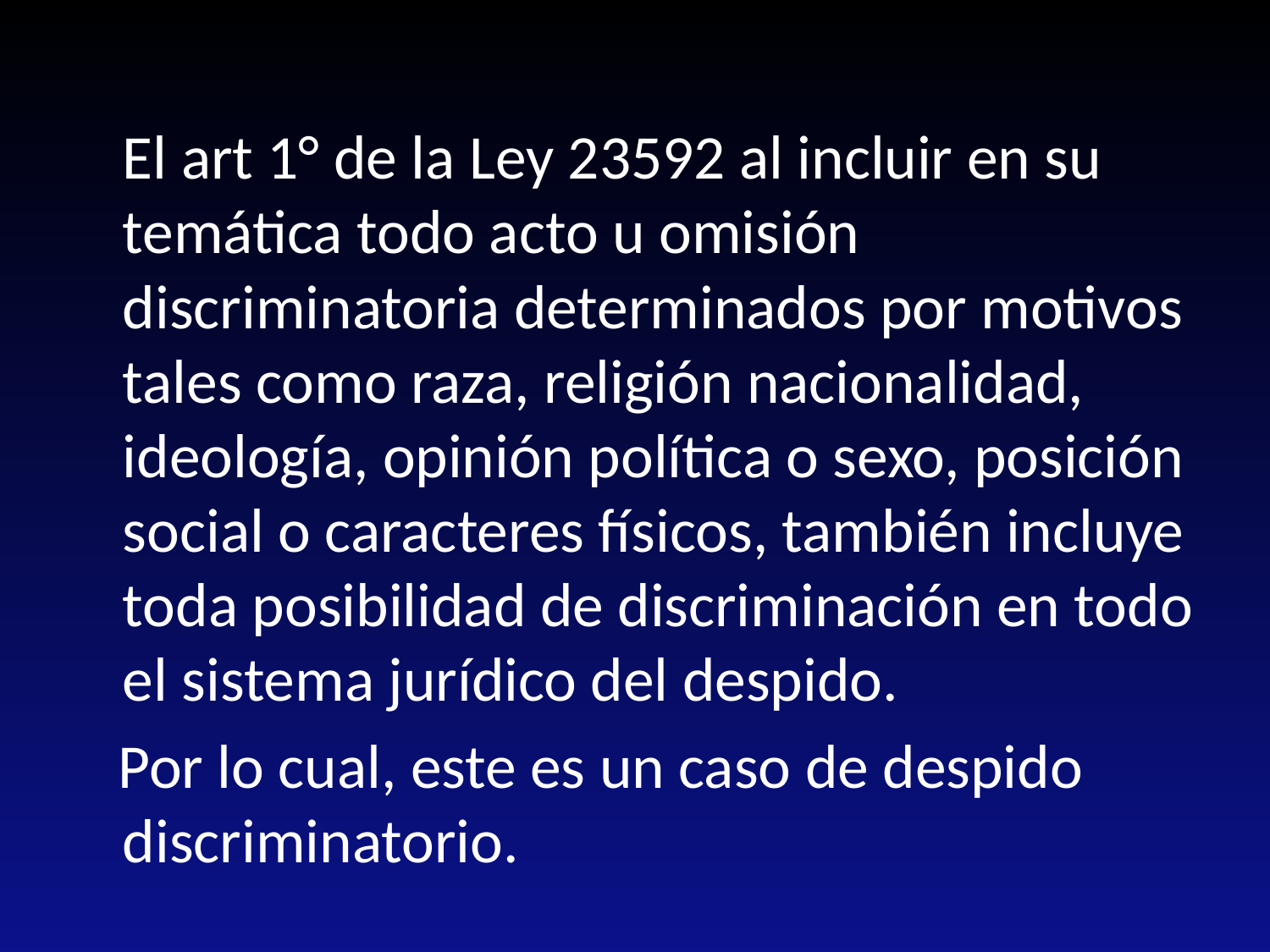

El art 1° de la Ley 23592 al incluir en su temática todo acto u omisión discriminatoria determinados por motivos tales como raza, religión nacionalidad, ideología, opinión política o sexo, posición social o caracteres físicos, también incluye toda posibilidad de discriminación en todo el sistema jurídico del despido.
   Por lo cual, este es un caso de despido discriminatorio.